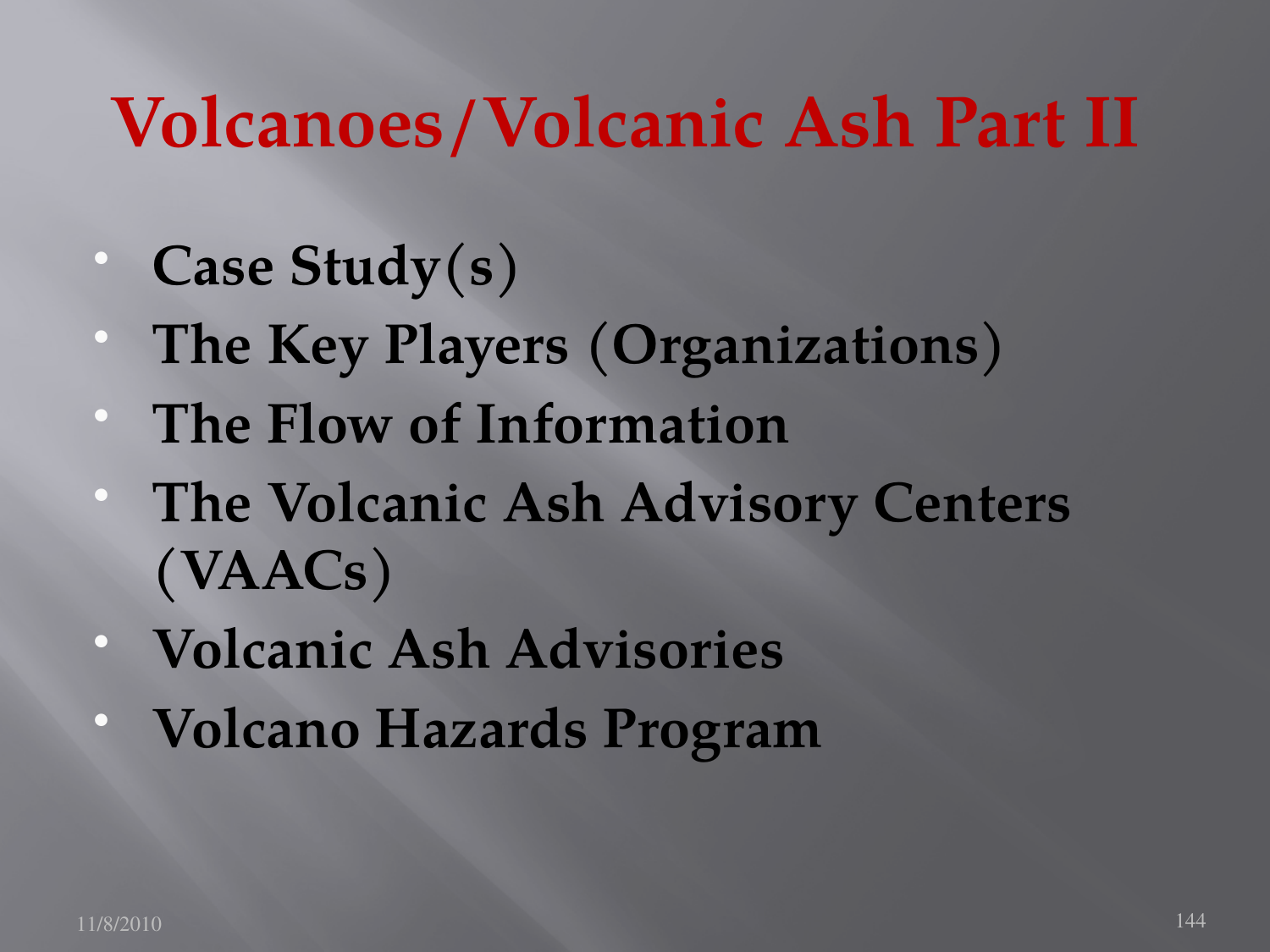

# Volcanoes/Volcanic Ash Part II
Case Study(s)
The Key Players (Organizations)
The Flow of Information
The Volcanic Ash Advisory Centers (VAACs)
Volcanic Ash Advisories
Volcano Hazards Program

11/8/2010
144